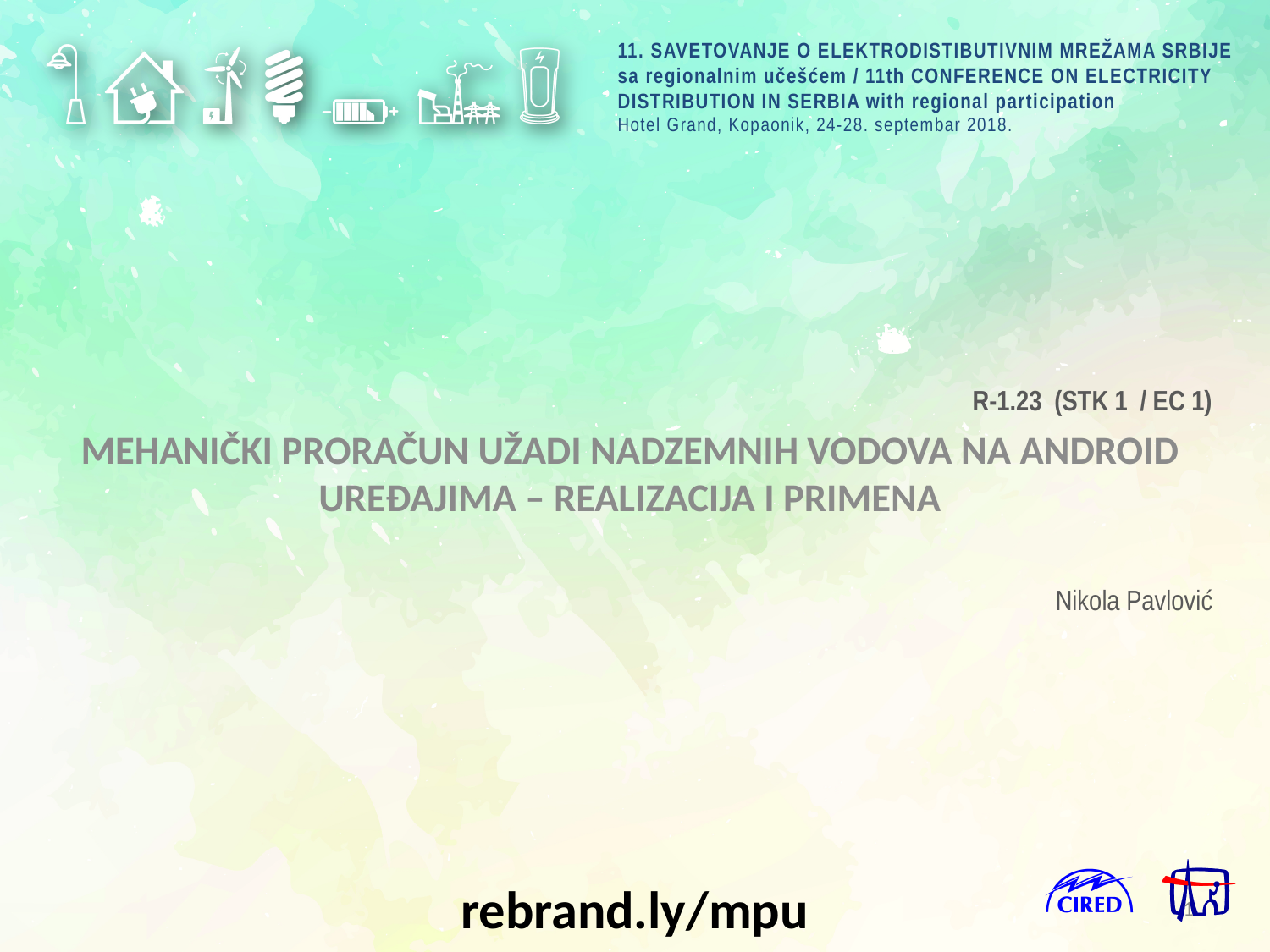

# 11. SAVETOVANJE O ELEKTRODISTIBUTIVNIM MREŽAMA SRBIJE sa regionalnim učešćem / 11th CONFERENCE ON ELECTRICITY DISTRIBUTION IN SERBIA with regional participation Hotel Grand, Kopaonik, 24-28. septembar 2018.
R-1.23  (STK 1  / EC 1)
MEHANIČKI PRORAČUN UŽADI NADZEMNIH VODOVA NA ANDROID UREĐAJIMA – REALIZACIJA I PRIMENA
Nikola Pavlović
rebrand.ly/mpu
1